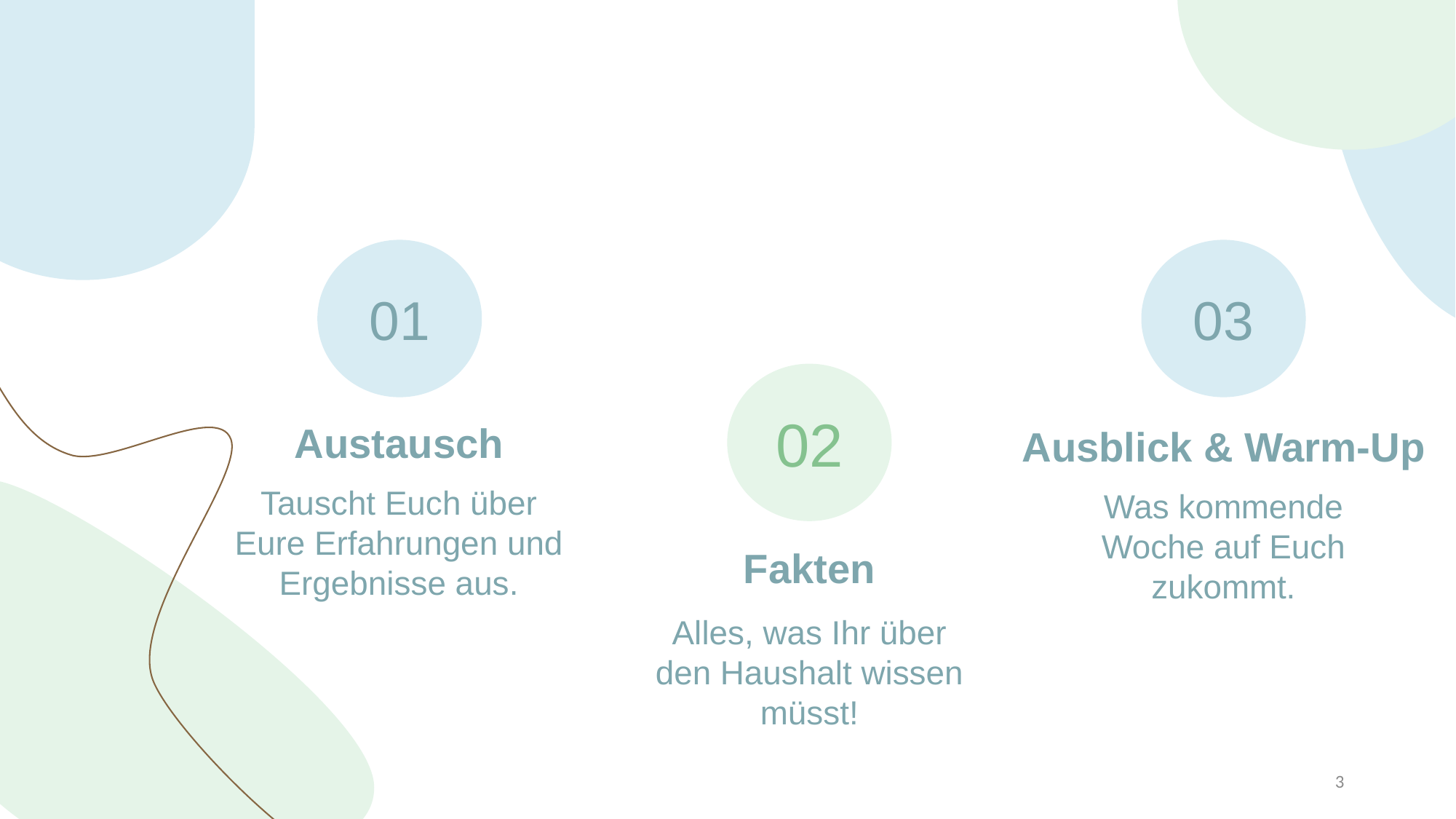

01
03
02

Austausch
Ausblick & Warm-Up
Tauscht Euch über Eure Erfahrungen und Ergebnisse aus.

Was kommende Woche auf Euch zukommt.

Fakten
Alles, was Ihr über den Haushalt wissen müsst!
3